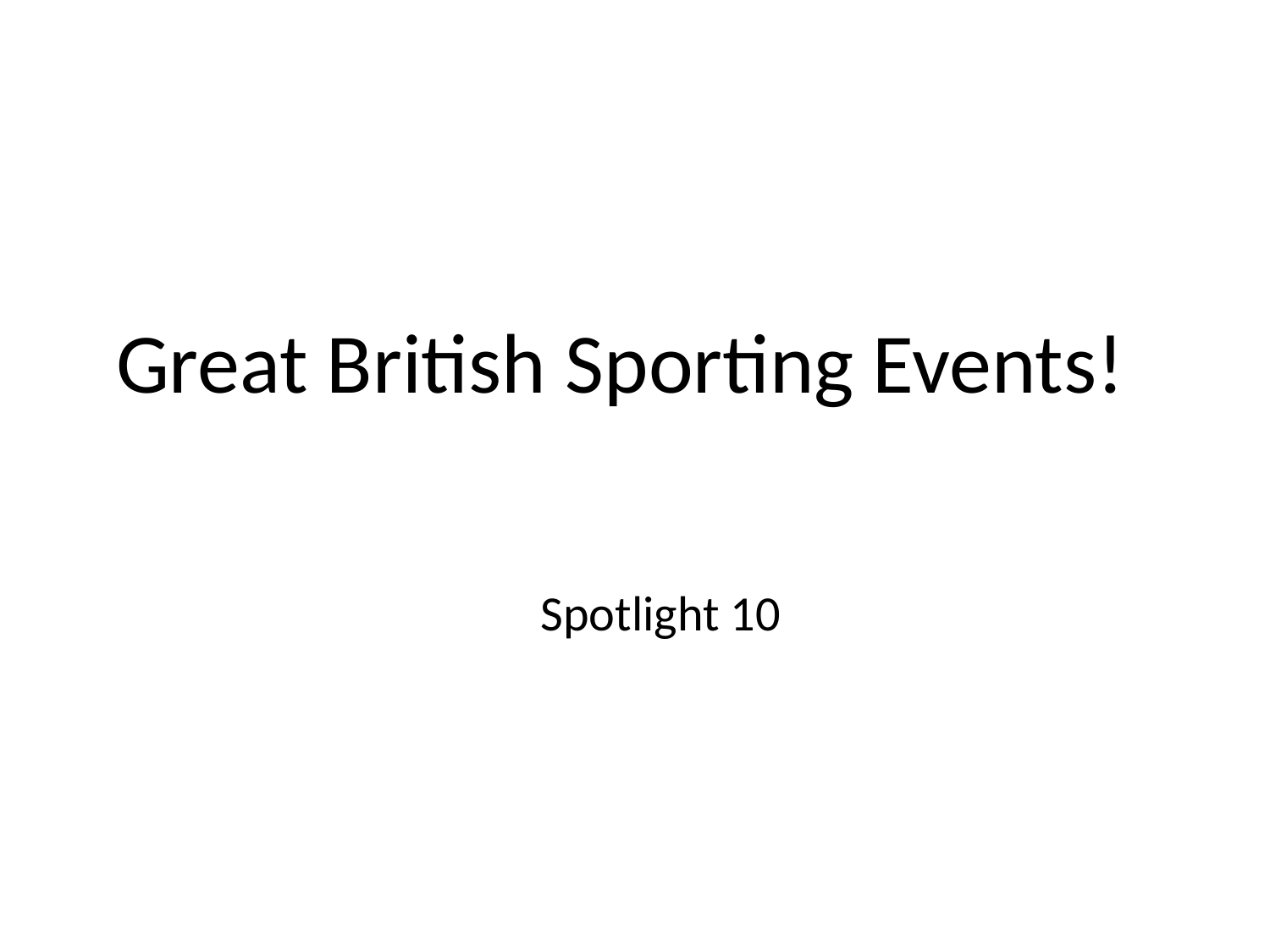

# Great British Sporting Events!
Spotlight 10